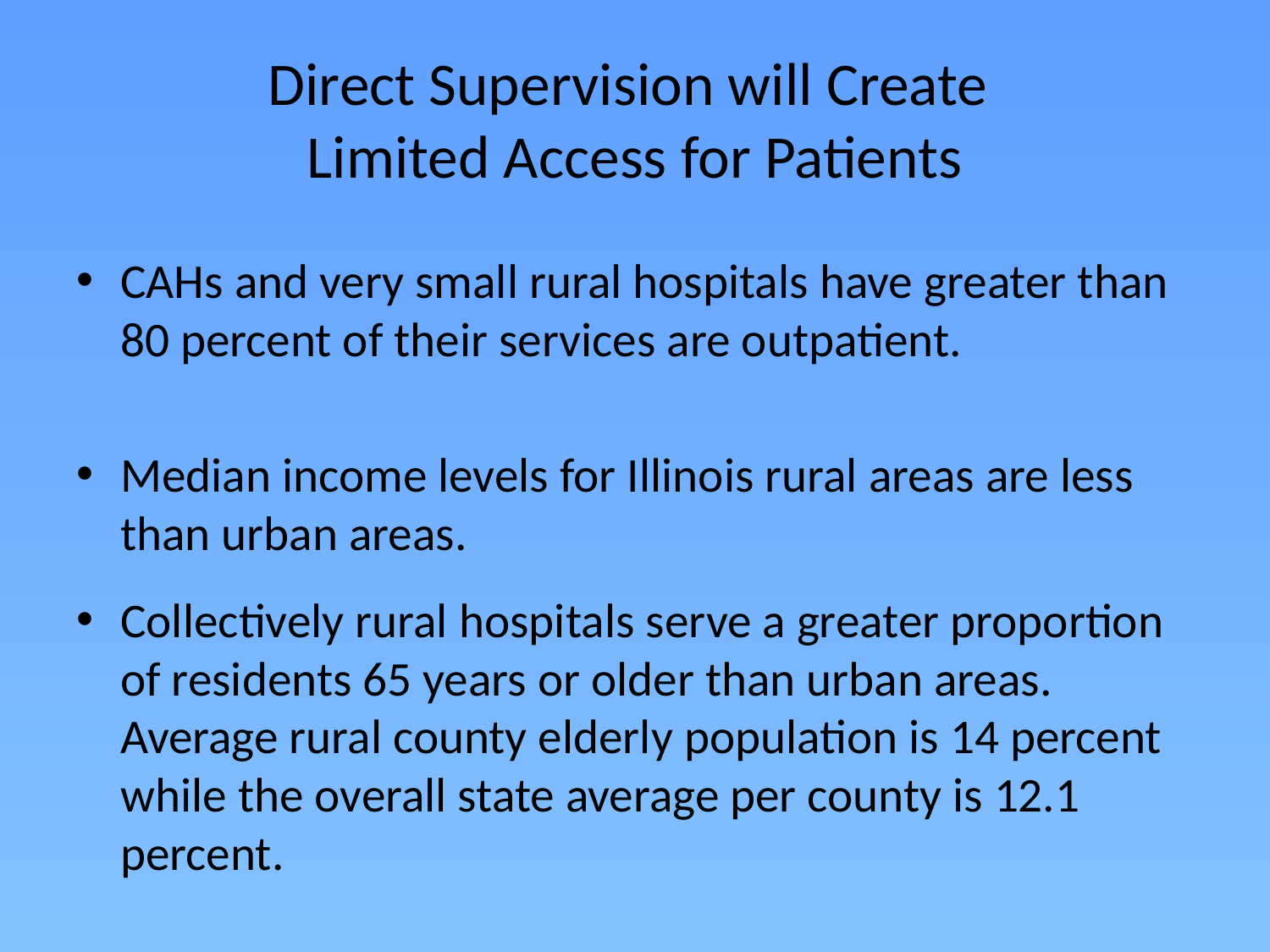

# Direct Supervision will Create Limited Access for Patients
CAHs and very small rural hospitals have greater than 80 percent of their services are outpatient.

Median income levels for Illinois rural areas are less than urban areas.

Collectively rural hospitals serve a greater proportion of residents 65 years or older than urban areas.  Average rural county elderly population is 14 percent while the overall state average per county is 12.1 percent.